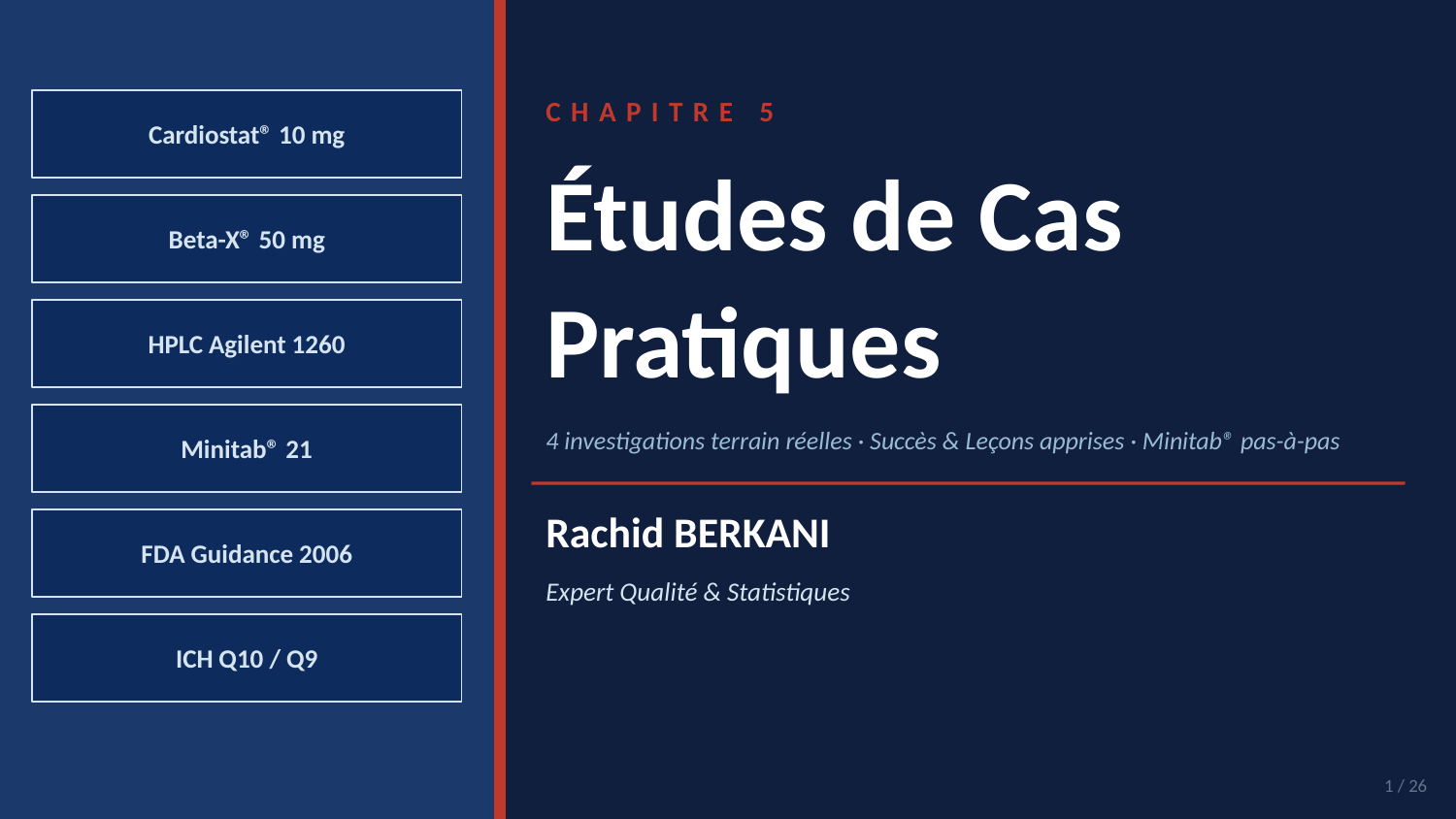

CHAPITRE 5

Cardiostat® 10 mg
Études de Cas
Pratiques

Beta-X® 50 mg

HPLC Agilent 1260

Minitab® 21
4 investigations terrain réelles · Succès & Leçons apprises · Minitab® pas-à-pas

Rachid BERKANI

FDA Guidance 2006
Expert Qualité & Statistiques

ICH Q10 / Q9
1 / 26